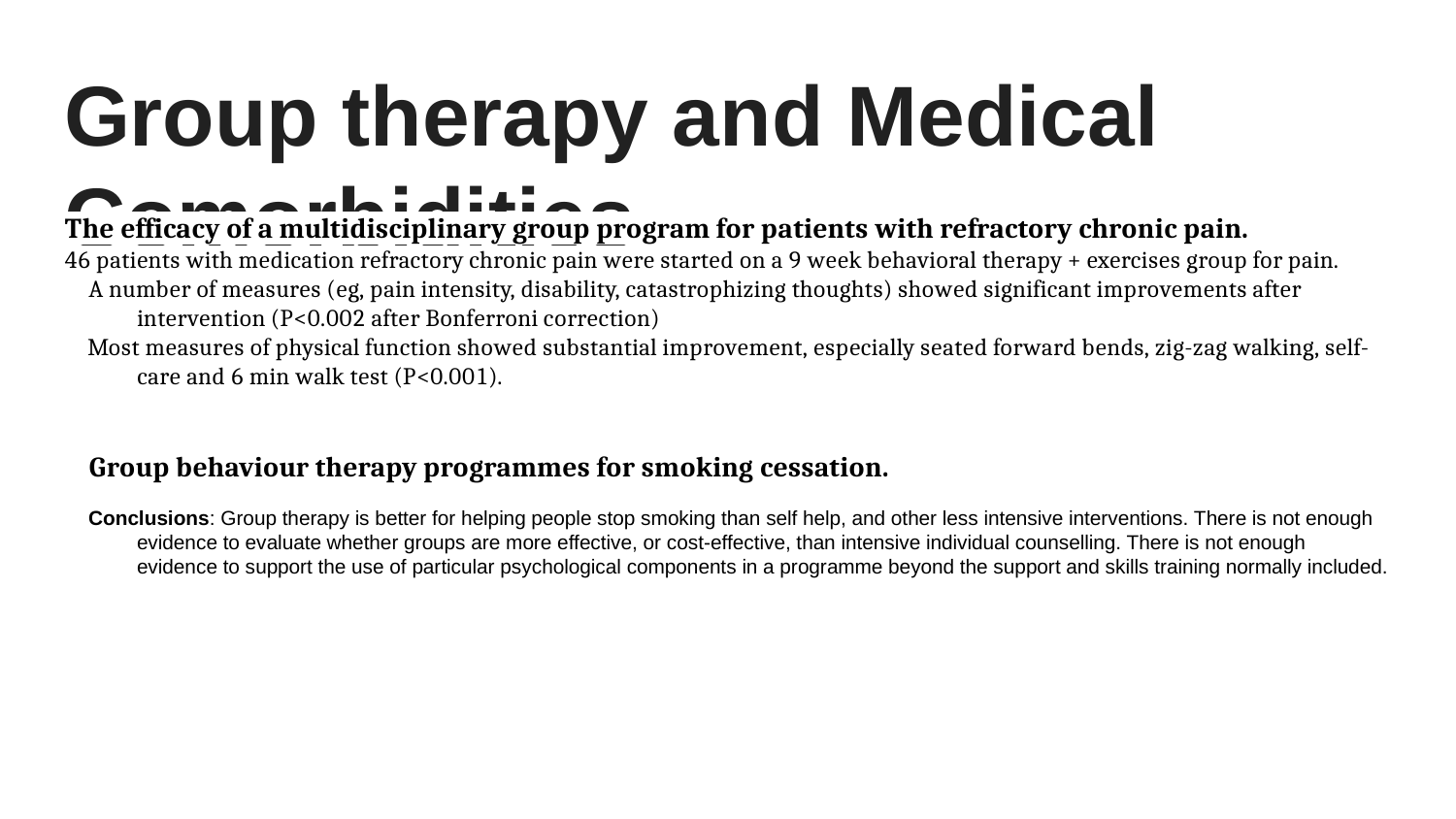

# Group therapy and Medical Comorbidities
The efficacy of a multidisciplinary group program for patients with refractory chronic pain.
46 patients with medication refractory chronic pain were started on a 9 week behavioral therapy + exercises group for pain.
A number of measures (eg, pain intensity, disability, catastrophizing thoughts) showed significant improvements after intervention (P<0.002 after Bonferroni correction)
Most measures of physical function showed substantial improvement, especially seated forward bends, zig-zag walking, self-care and 6 min walk test (P<0.001).

Group behaviour therapy programmes for smoking cessation.
Conclusions: Group therapy is better for helping people stop smoking than self help, and other less intensive interventions. There is not enough evidence to evaluate whether groups are more effective, or cost-effective, than intensive individual counselling. There is not enough evidence to support the use of particular psychological components in a programme beyond the support and skills training normally included.